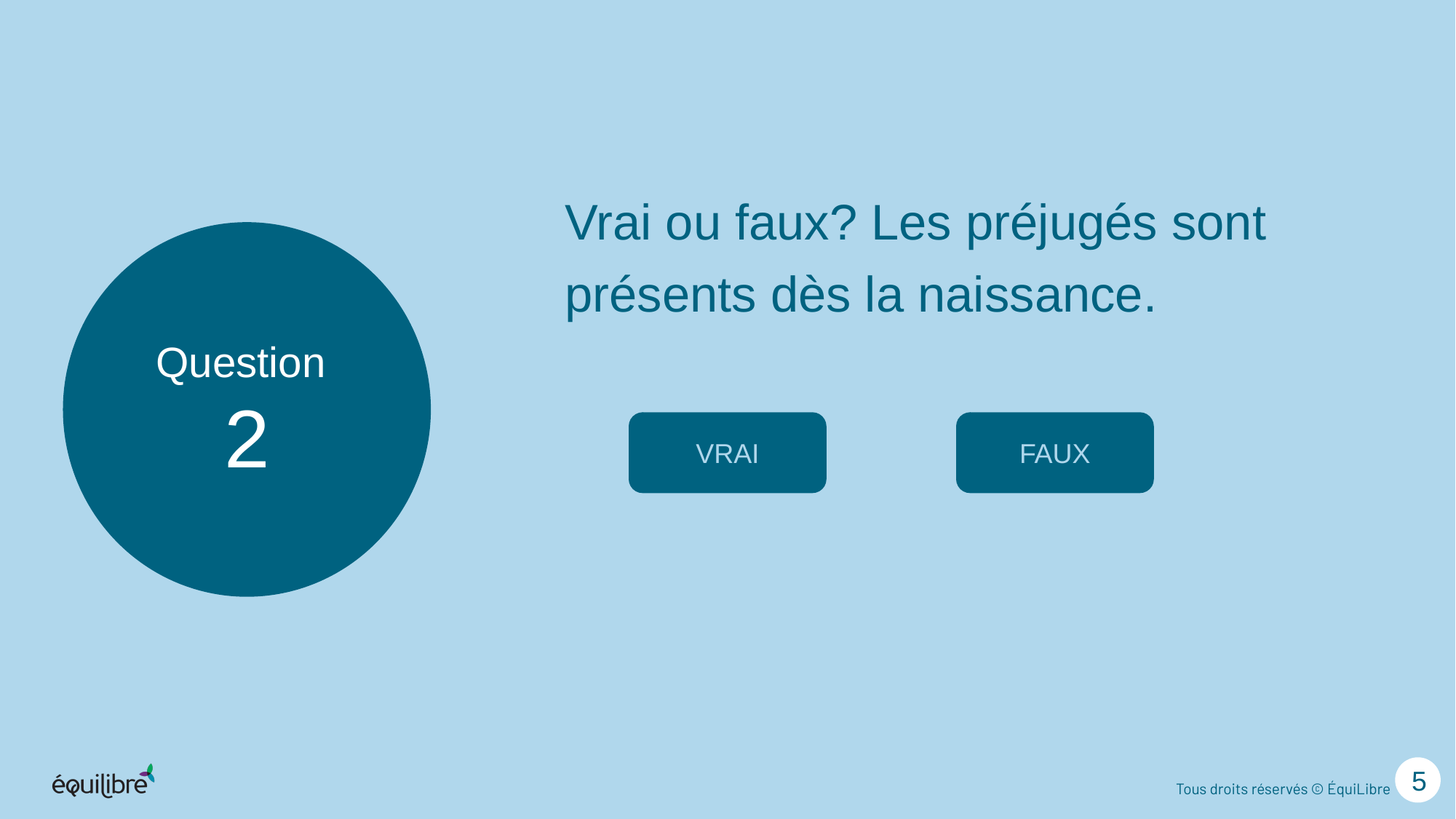

Vrai ou faux? Les préjugés sont présents dès la naissance.
Question
2
VRAI
FAUX

5